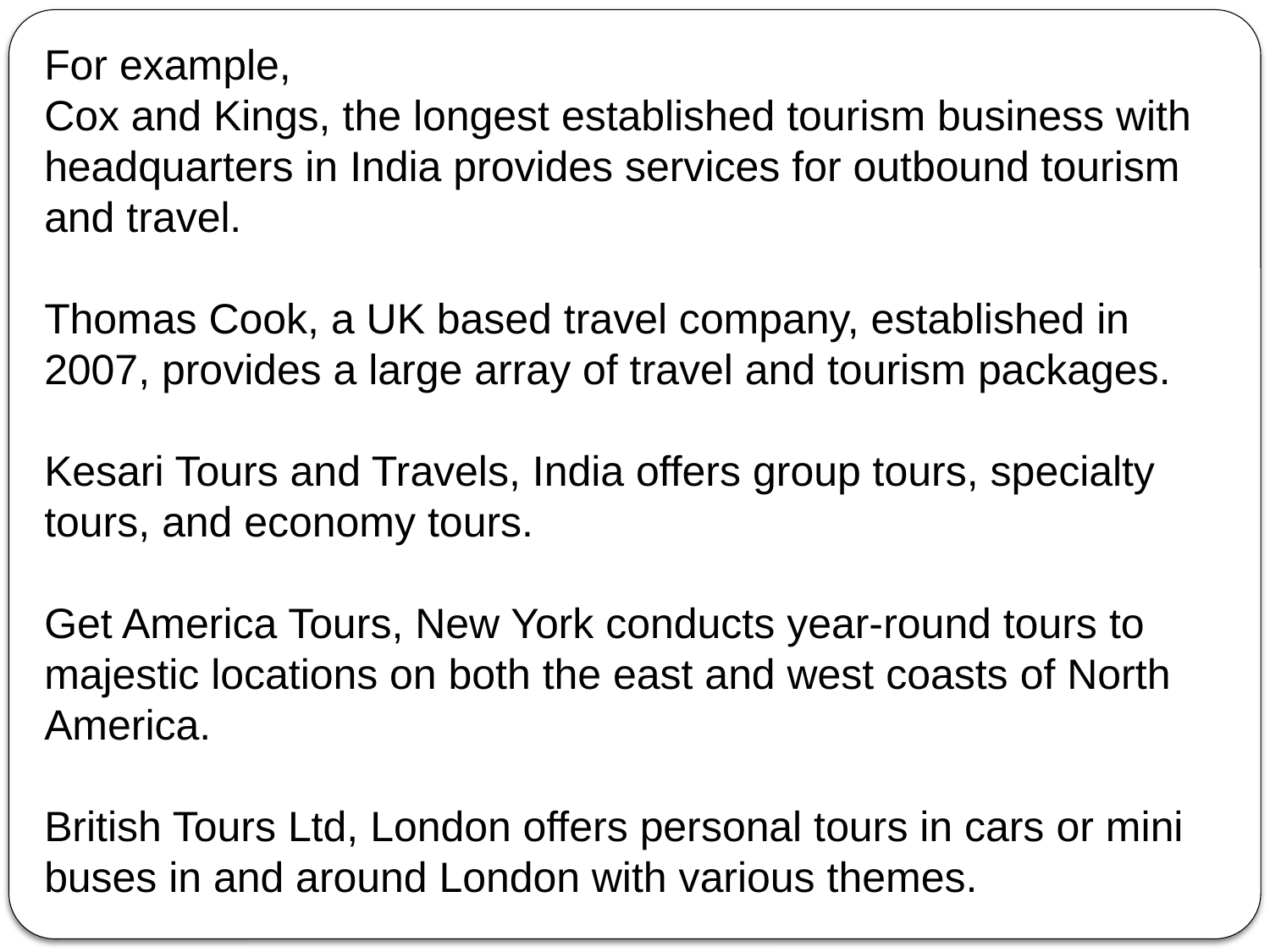

For example,
Cox and Kings, the longest established tourism business with headquarters in India provides services for outbound tourism and travel.

Thomas Cook, a UK based travel company, established in 2007, provides a large array of travel and tourism packages.

Kesari Tours and Travels, India offers group tours, specialty tours, and economy tours.

Get America Tours, New York conducts year-round tours to majestic locations on both the east and west coasts of North America.

British Tours Ltd, London offers personal tours in cars or mini buses in and around London with various themes.